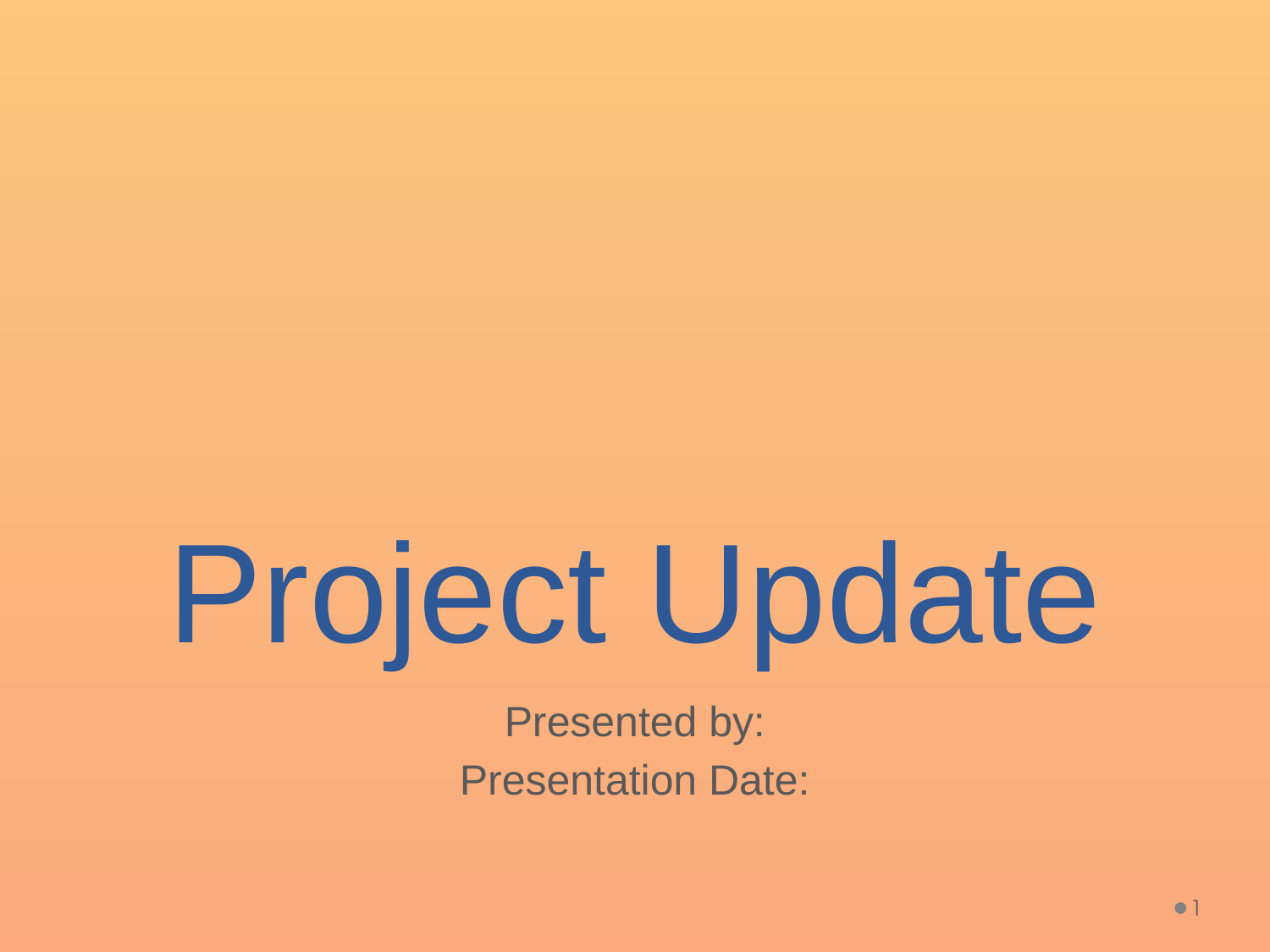

# Project Update
Presented by:
Presentation Date:
1